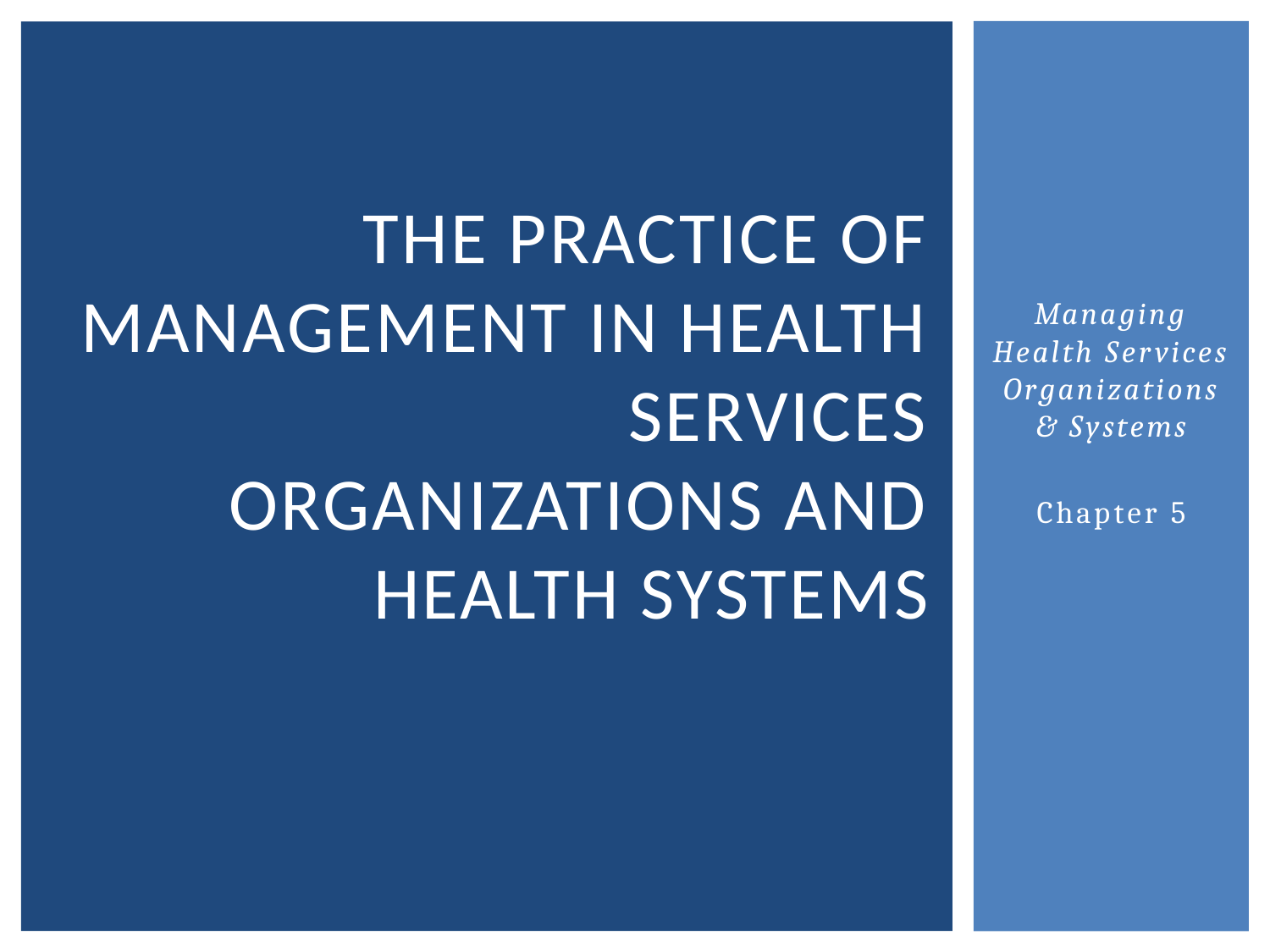

# The Practice of management in health services organizations and health systems
Managing Health Services Organizations & Systems

Chapter 5